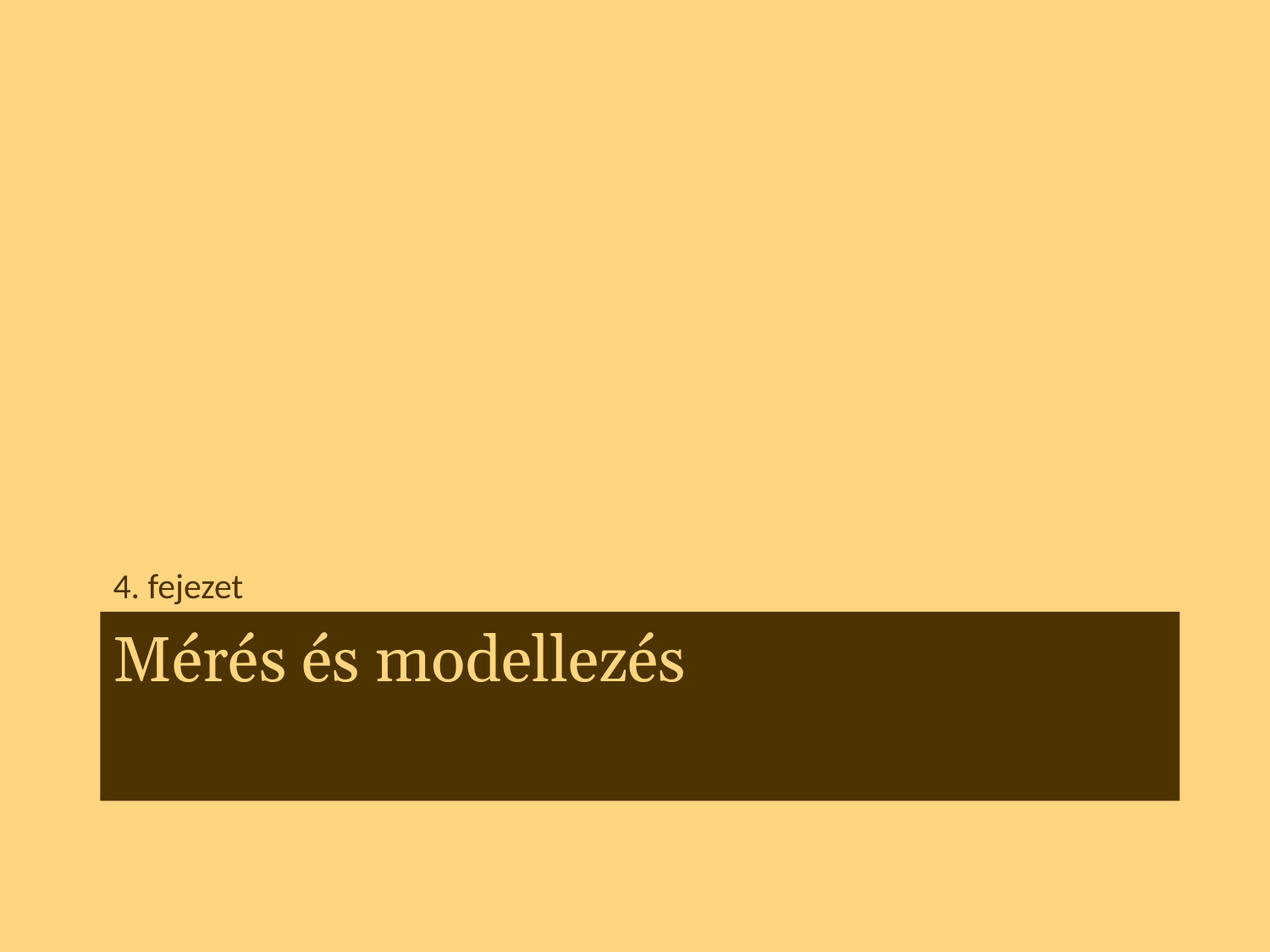

4. fejezet
# Mérés és modellezés
35